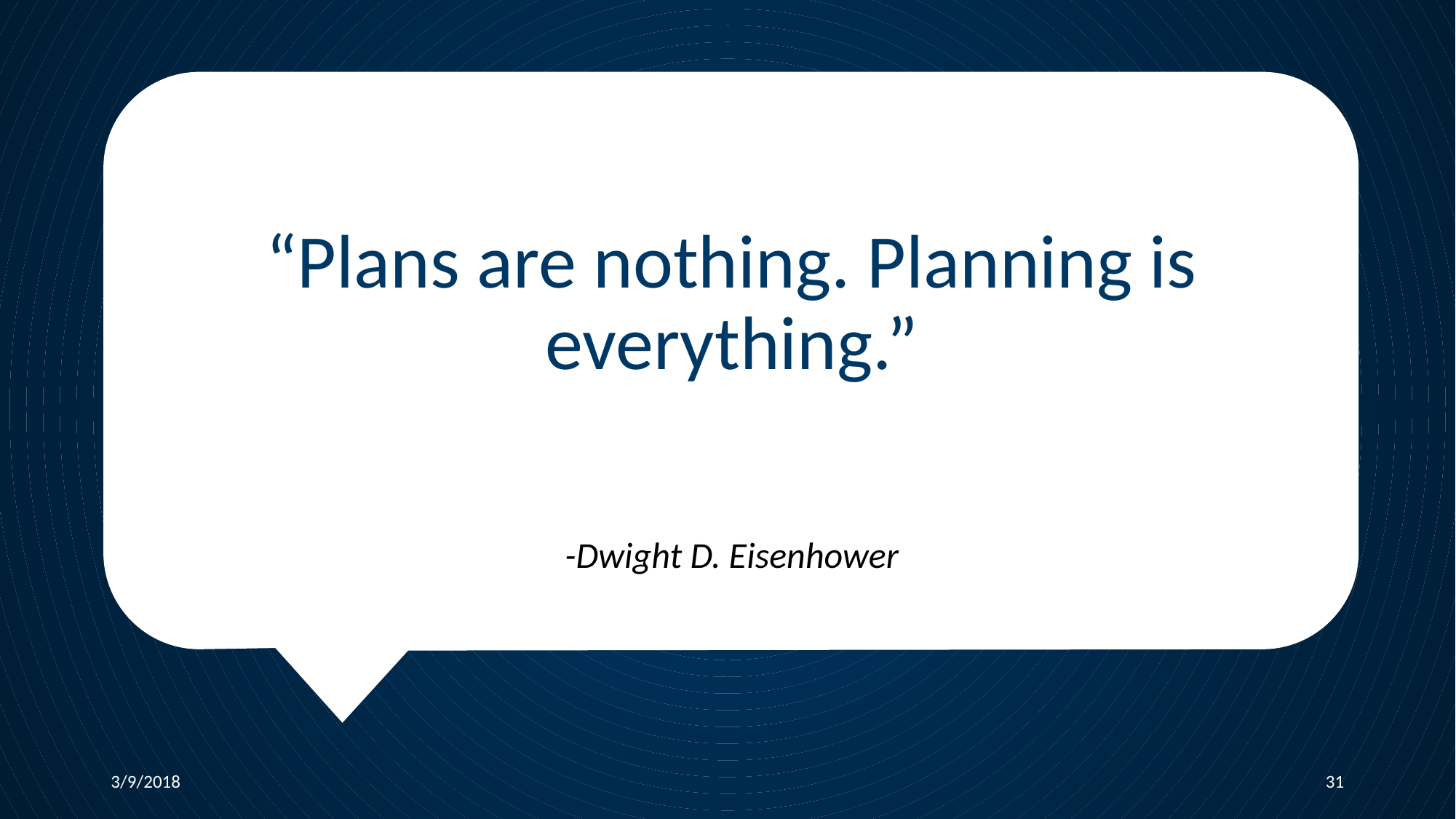

# “Plans are nothing. Planning is everything.”
-Dwight D. Eisenhower
3/9/2018
31